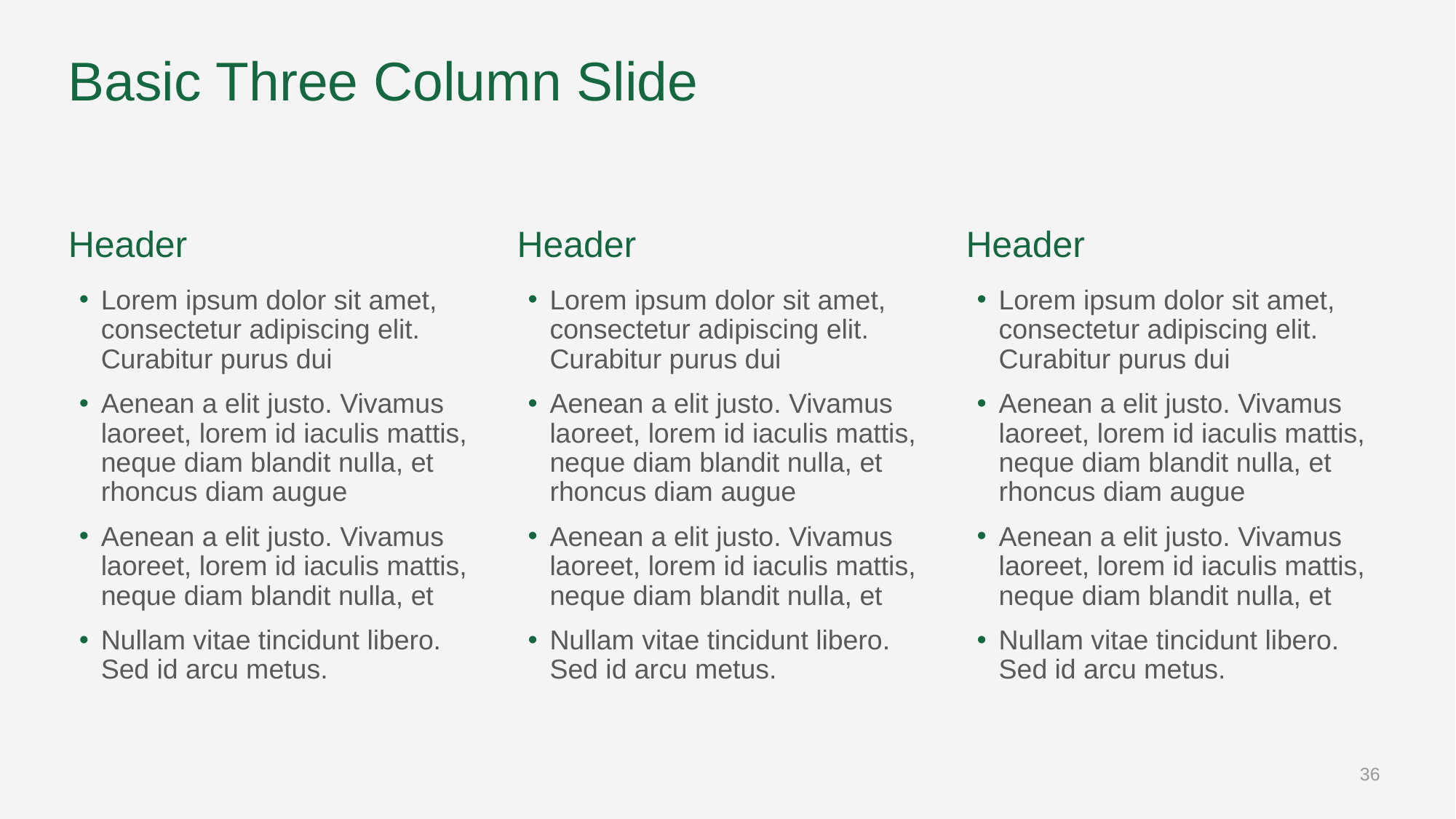

# Basic Three Column Slide
Header
Header
Header
Lorem ipsum dolor sit amet, consectetur adipiscing elit. Curabitur purus dui
Aenean a elit justo. Vivamus laoreet, lorem id iaculis mattis, neque diam blandit nulla, et rhoncus diam augue
Aenean a elit justo. Vivamus laoreet, lorem id iaculis mattis, neque diam blandit nulla, et
Nullam vitae tincidunt libero. Sed id arcu metus.
Lorem ipsum dolor sit amet, consectetur adipiscing elit. Curabitur purus dui
Aenean a elit justo. Vivamus laoreet, lorem id iaculis mattis, neque diam blandit nulla, et rhoncus diam augue
Aenean a elit justo. Vivamus laoreet, lorem id iaculis mattis, neque diam blandit nulla, et
Nullam vitae tincidunt libero. Sed id arcu metus.
Lorem ipsum dolor sit amet, consectetur adipiscing elit. Curabitur purus dui
Aenean a elit justo. Vivamus laoreet, lorem id iaculis mattis, neque diam blandit nulla, et rhoncus diam augue
Aenean a elit justo. Vivamus laoreet, lorem id iaculis mattis, neque diam blandit nulla, et
Nullam vitae tincidunt libero. Sed id arcu metus.
36